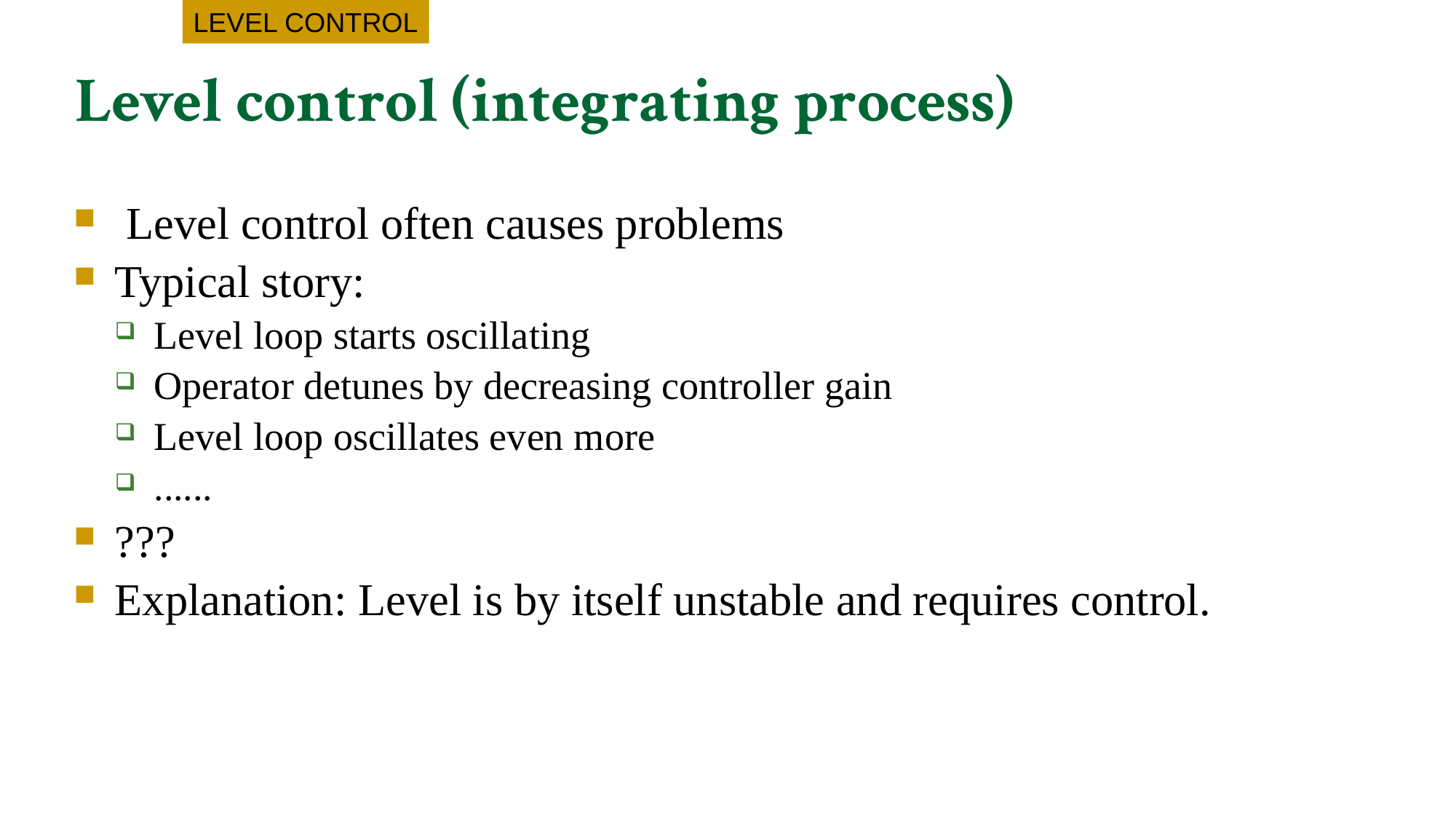

LEVEL CONTROL
# Level control (integrating process)
 Level control often causes problems
Typical story:
Level loop starts oscillating
Operator detunes by decreasing controller gain
Level loop oscillates even more
......
???
Explanation: Level is by itself unstable and requires control.